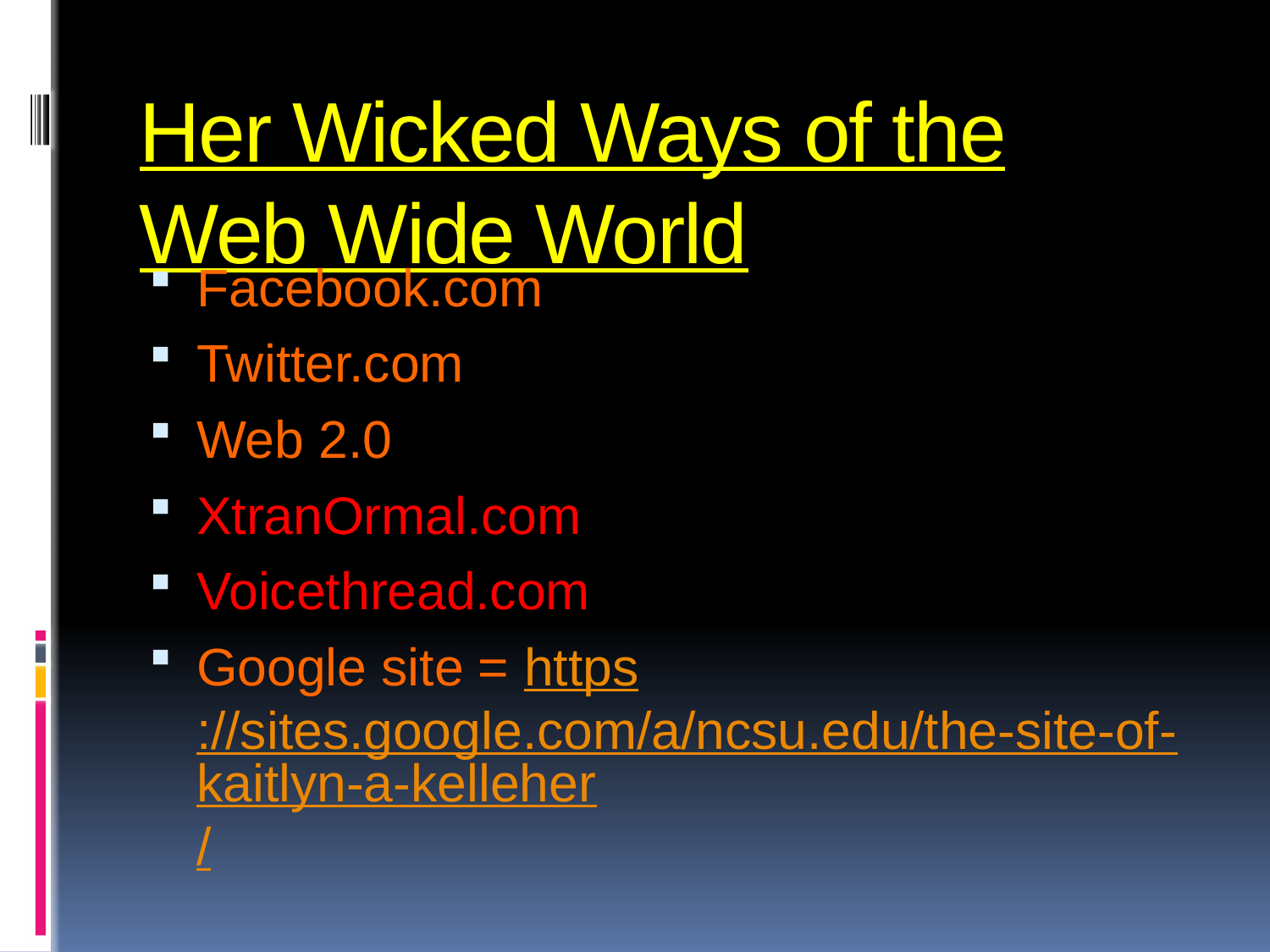

# Her Wicked Ways of the Web Wide World
Facebook.com
Twitter.com
Web 2.0
XtranOrmal.com
Voicethread.com
Google site = https://sites.google.com/a/ncsu.edu/the-site-of-kaitlyn-a-kelleher/